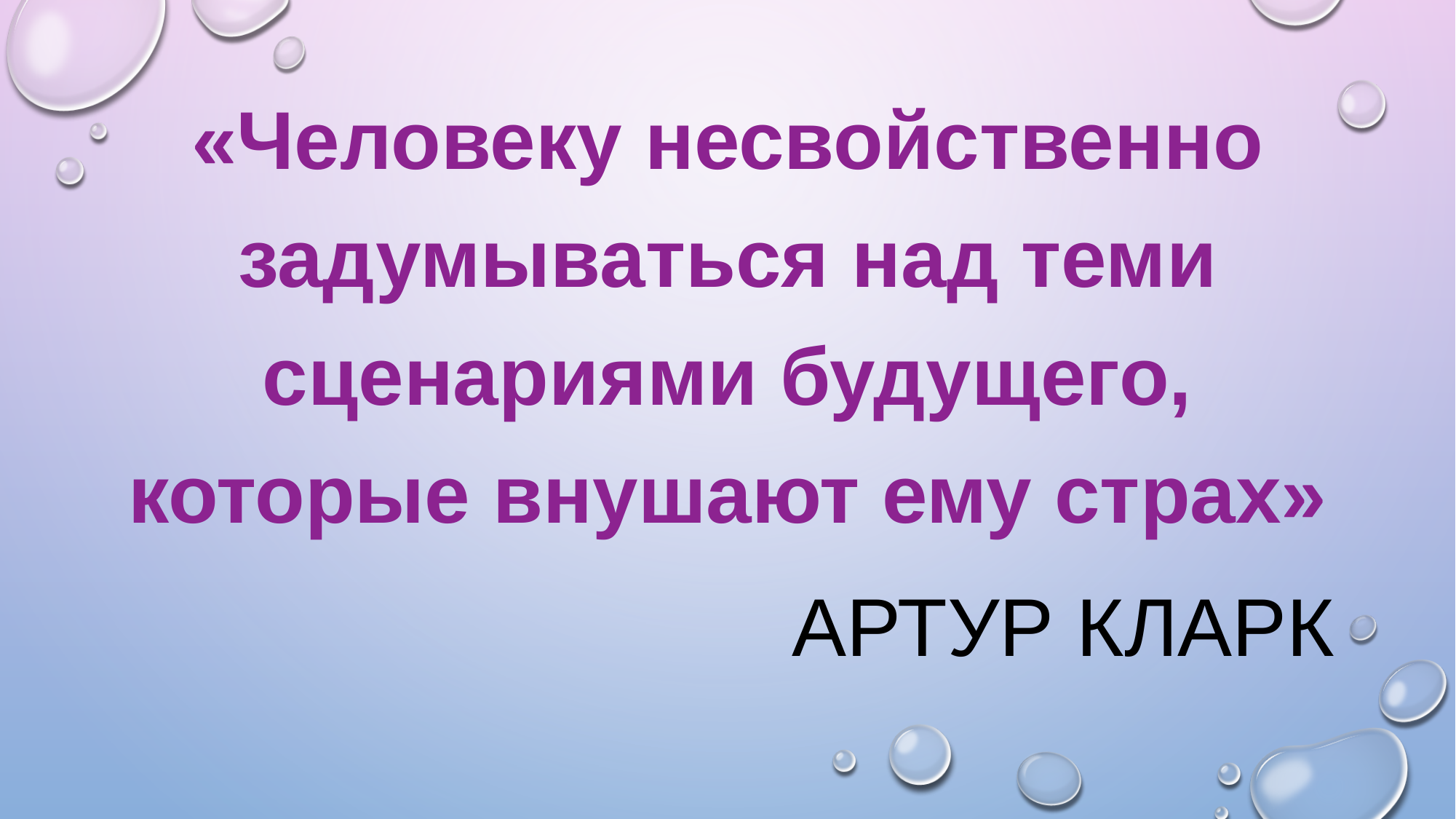

«Человеку несвойственно задумываться над теми сценариями будущего, которые внушают ему страх»
Артур Кларк